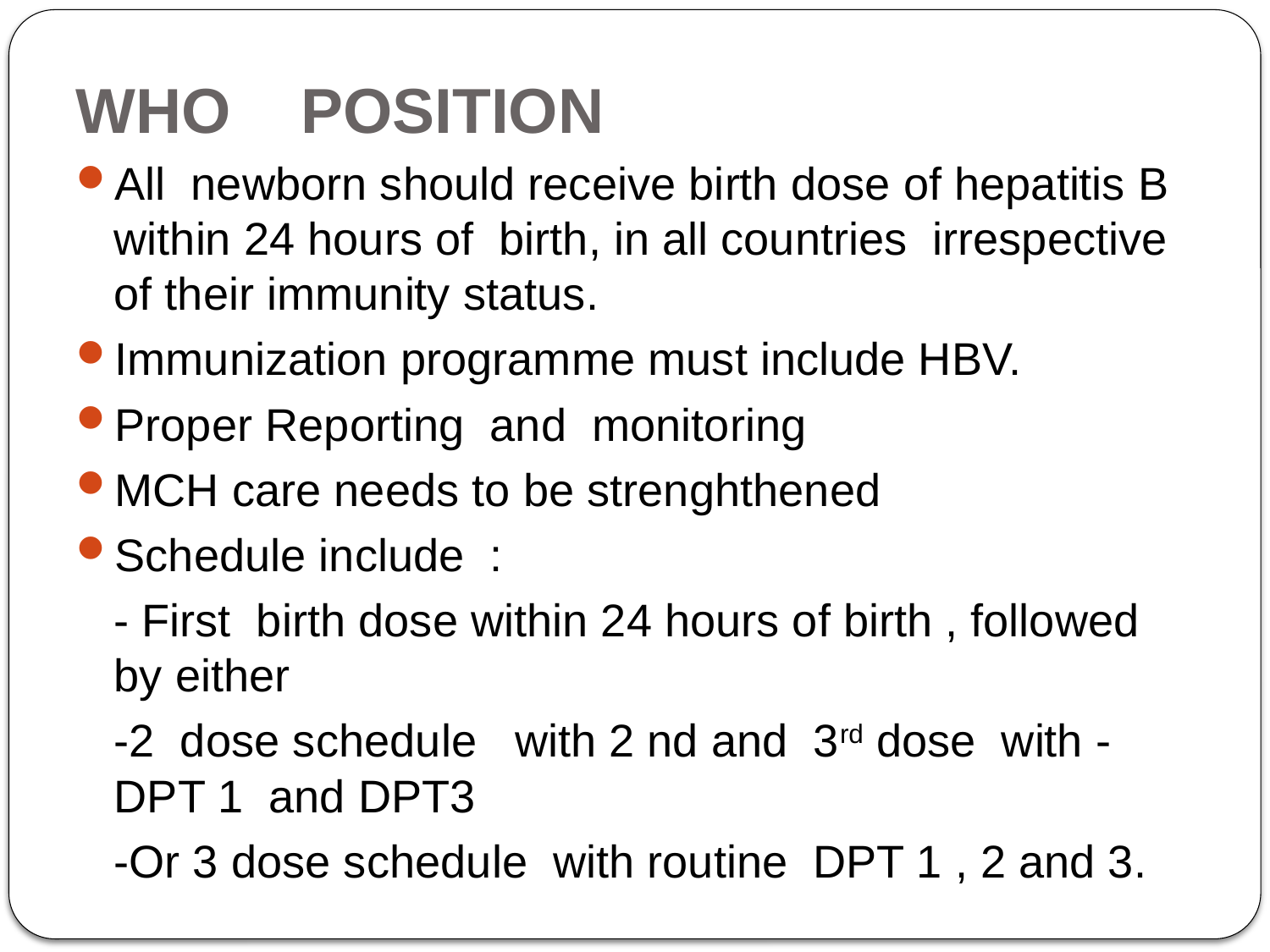

# WHO    POSITION
All  newborn should receive birth dose of hepatitis B within 24 hours of  birth, in all countries  irrespective of their immunity status.
Immunization programme must include HBV.
Proper Reporting  and  monitoring
MCH care needs to be strenghthened
Schedule include  :
   - First  birth dose within 24 hours of birth , followed by either
   -2  dose schedule   with 2 nd and  3rd dose  with -DPT 1  and DPT3
   -Or 3 dose schedule  with routine  DPT 1 , 2 and 3.